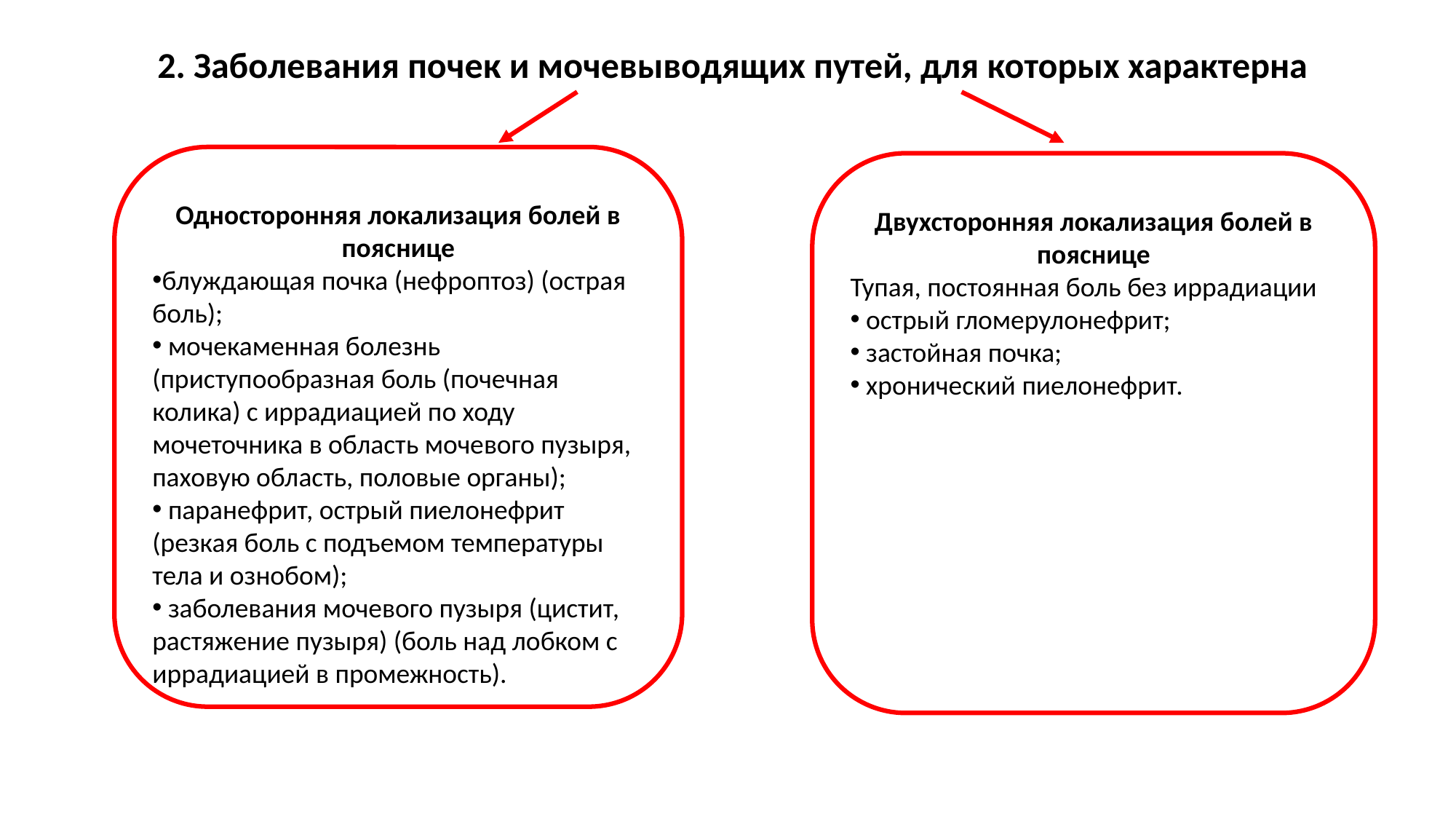

2. Заболевания почек и мочевыводящих путей, для которых характерна

Односторонняя локализация болей в пояснице
блуждающая почка (нефроптоз) (острая боль);
 мочекаменная болезнь (приступообразная боль (почечная колика) с иррадиацией по ходу мочеточника в область мочевого пузыря, паховую область, половые органы);
 паранефрит, острый пиелонефрит (резкая боль с подъемом температуры тела и ознобом);
 заболевания мочевого пузыря (цистит, растяжение пузыря) (боль над лобком с иррадиацией в промежность).

Двухсторонняя локализация болей в пояснице
Тупая, постоянная боль без иррадиации
 острый гломерулонефрит;
 застойная почка;
 хронический пиелонефрит.